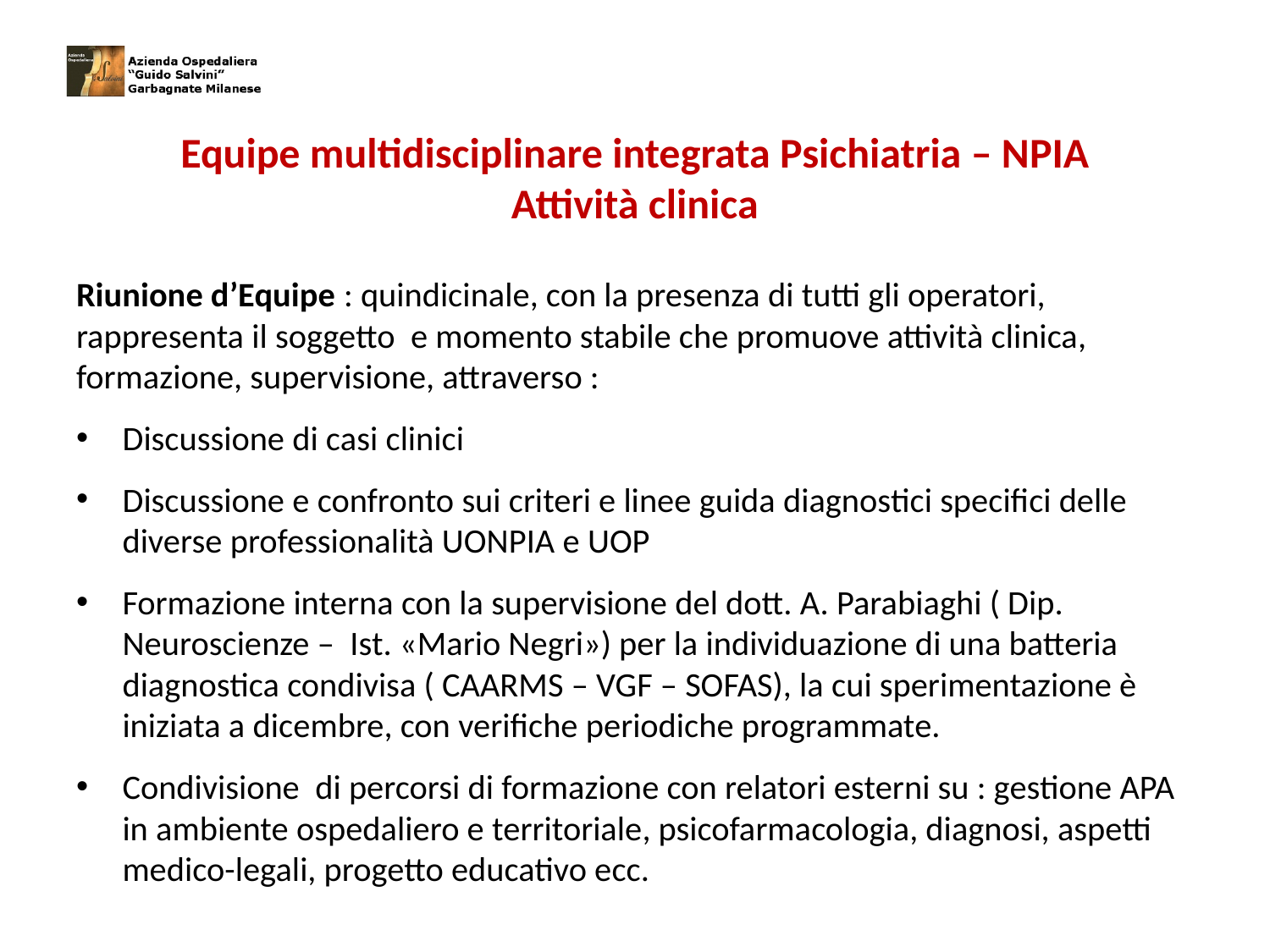

# Equipe multidisciplinare integrata Psichiatria – NPIA Attività clinica
Riunione d’Equipe : quindicinale, con la presenza di tutti gli operatori, rappresenta il soggetto  e momento stabile che promuove attività clinica,  formazione, supervisione, attraverso :
Discussione di casi clinici
Discussione e confronto sui criteri e linee guida diagnostici specifici delle diverse professionalità UONPIA e UOP
Formazione interna con la supervisione del dott. A. Parabiaghi ( Dip. Neuroscienze –  Ist. «Mario Negri») per la individuazione di una batteria diagnostica condivisa ( CAARMS – VGF – SOFAS), la cui sperimentazione è iniziata a dicembre, con verifiche periodiche programmate.
Condivisione  di percorsi di formazione con relatori esterni su : gestione APA in ambiente ospedaliero e territoriale, psicofarmacologia, diagnosi, aspetti medico-legali, progetto educativo ecc.